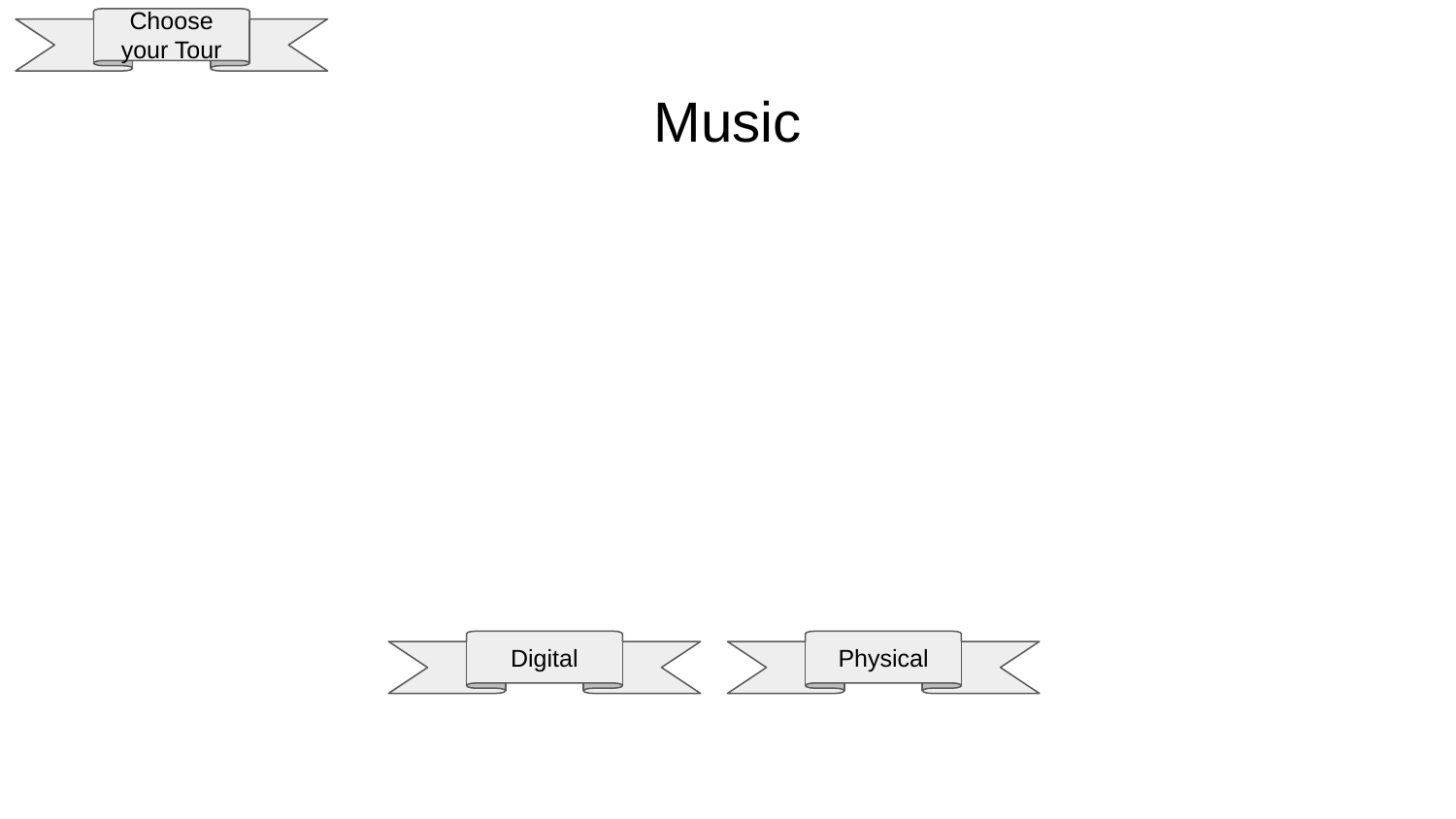

Choose your Tour
# Music

Digital
Physical